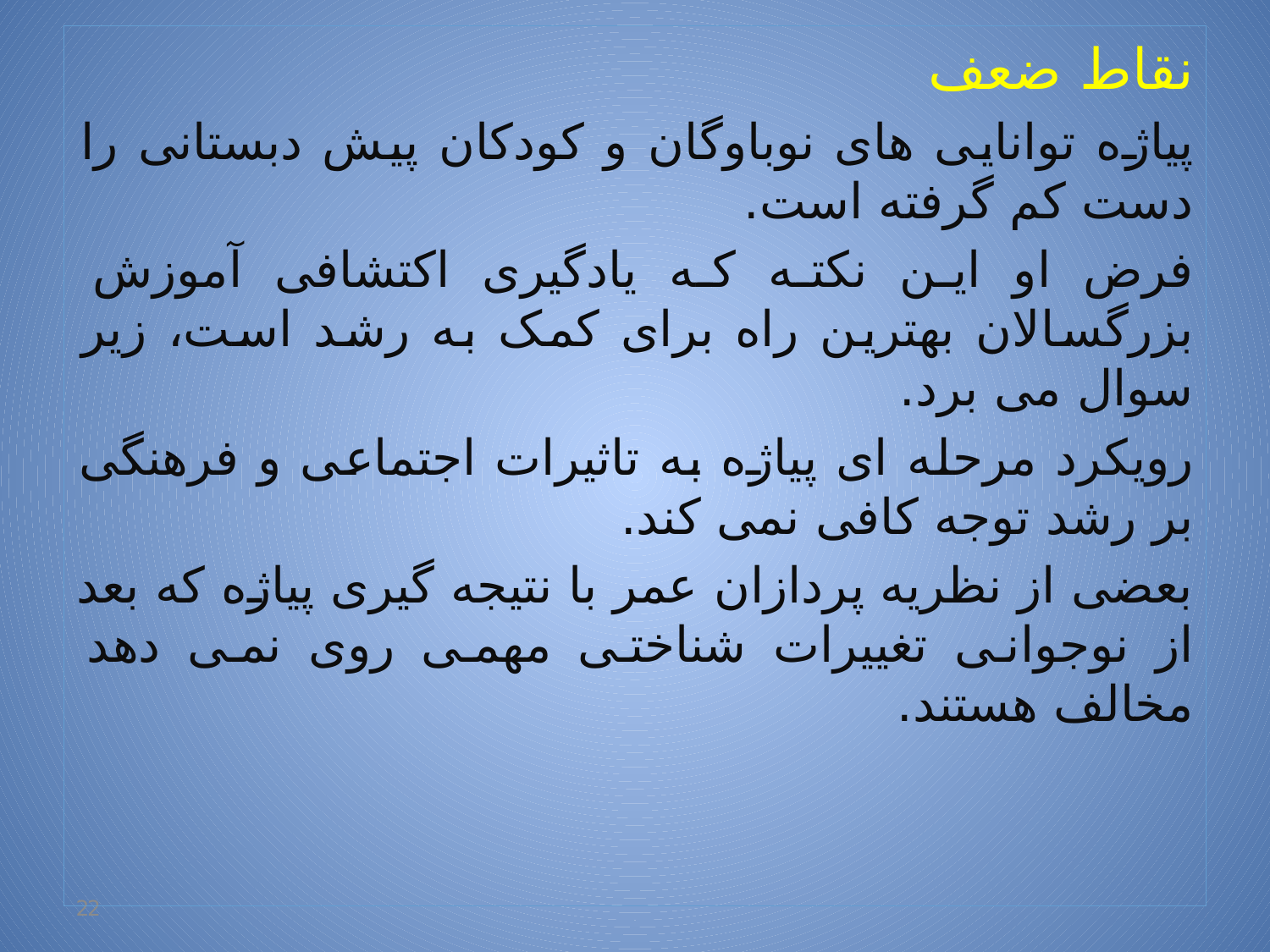

نقاط ضعف
پیاژه توانایی های نوباوگان و کودکان پیش دبستانی را دست کم گرفته است.
فرض او این نکته که یادگیری اکتشافی آموزش بزرگسالان بهترین راه برای کمک به رشد است، زیر سوال می برد.
رویکرد مرحله ای پیاژه به تاثیرات اجتماعی و فرهنگی بر رشد توجه کافی نمی کند.
بعضی از نظریه پردازان عمر با نتیجه گیری پیاژه که بعد از نوجوانی تغییرات شناختی مهمی روی نمی دهد مخالف هستند.
22